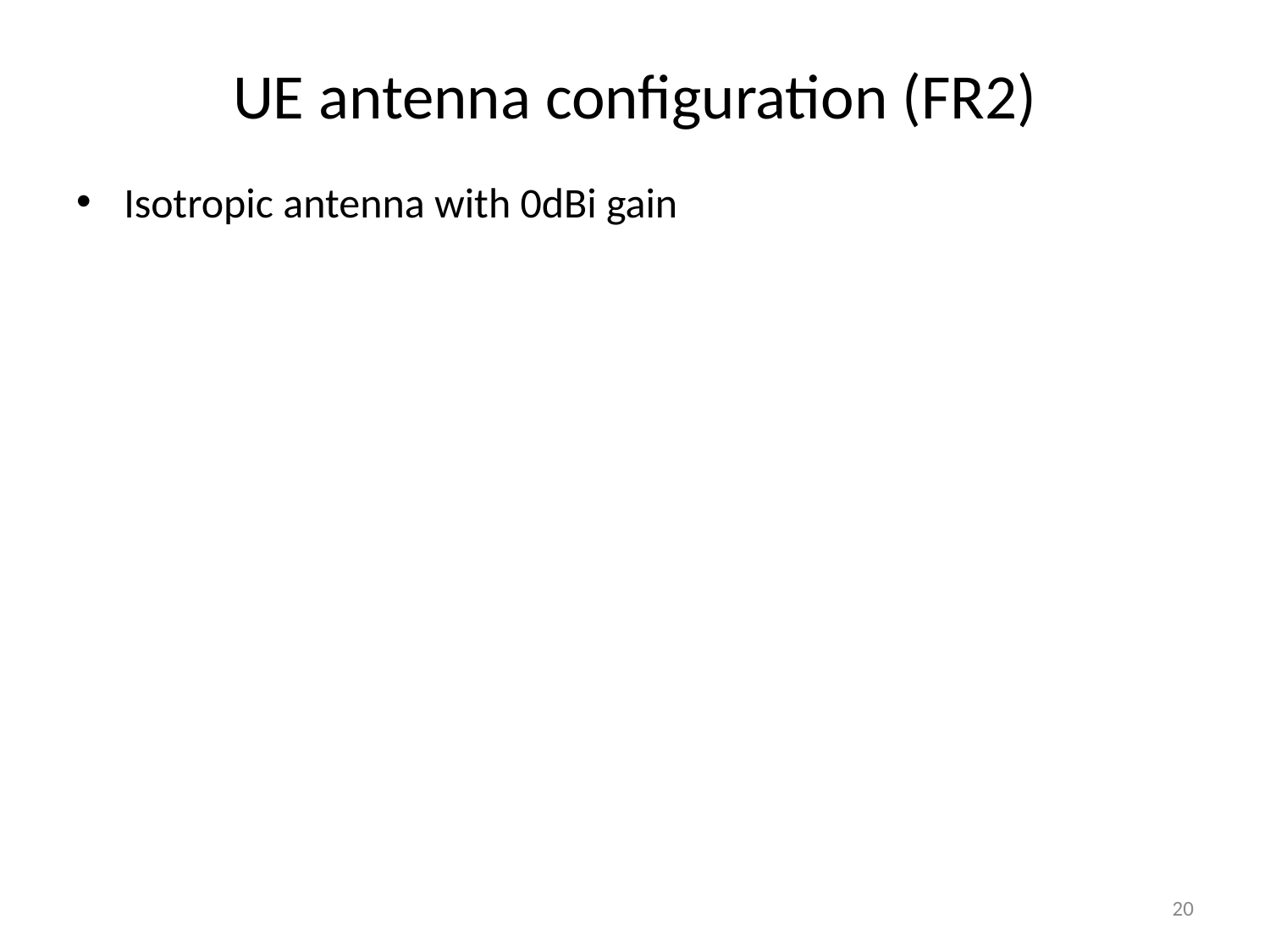

# UE antenna configuration (FR2)
Isotropic antenna with 0dBi gain
20